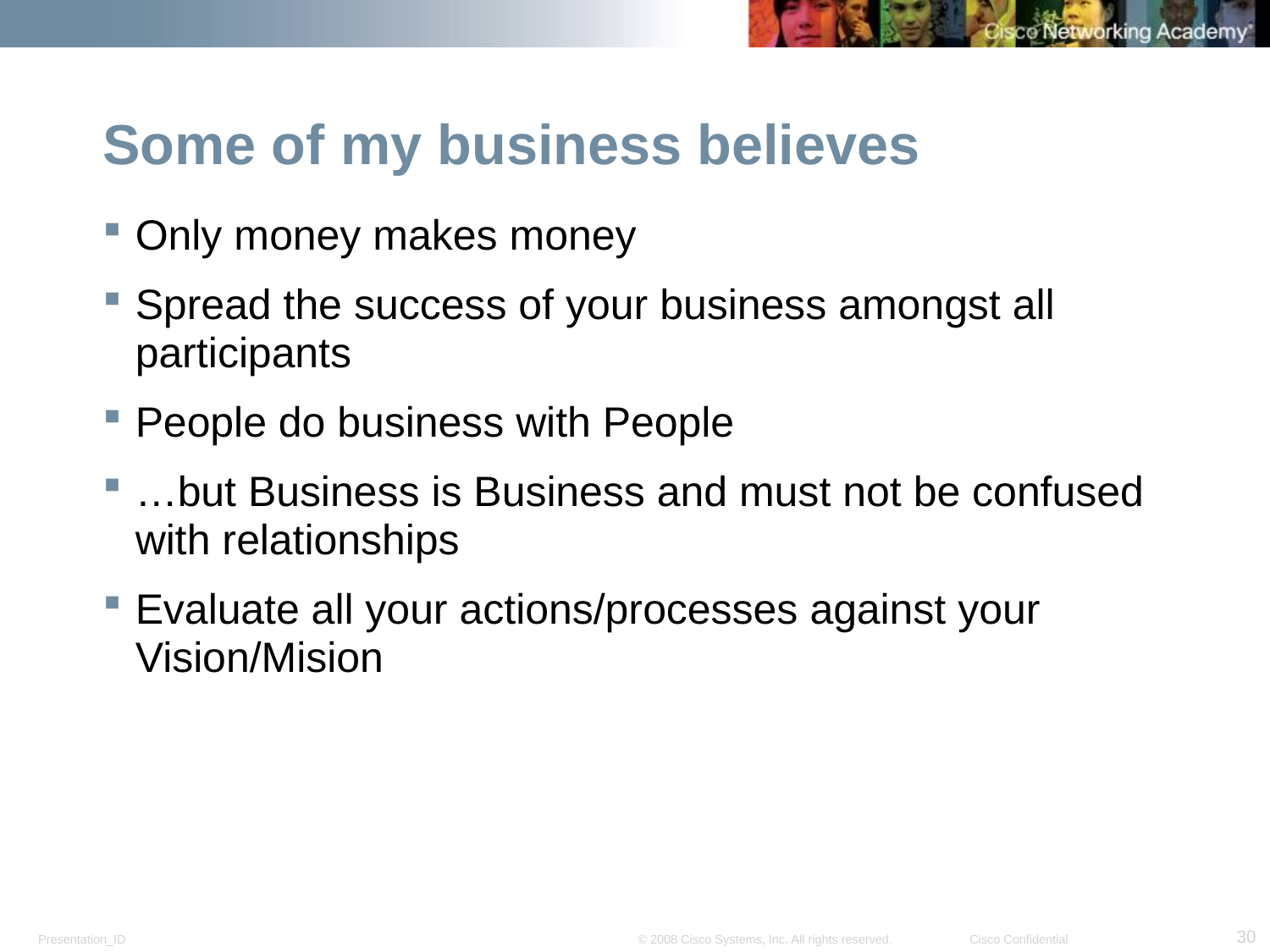

# Some of my business believes
Only money makes money
Spread the success of your business amongst all participants
People do business with People
…but Business is Business and must not be confused with relationships
Evaluate all your actions/processes against your Vision/Mision